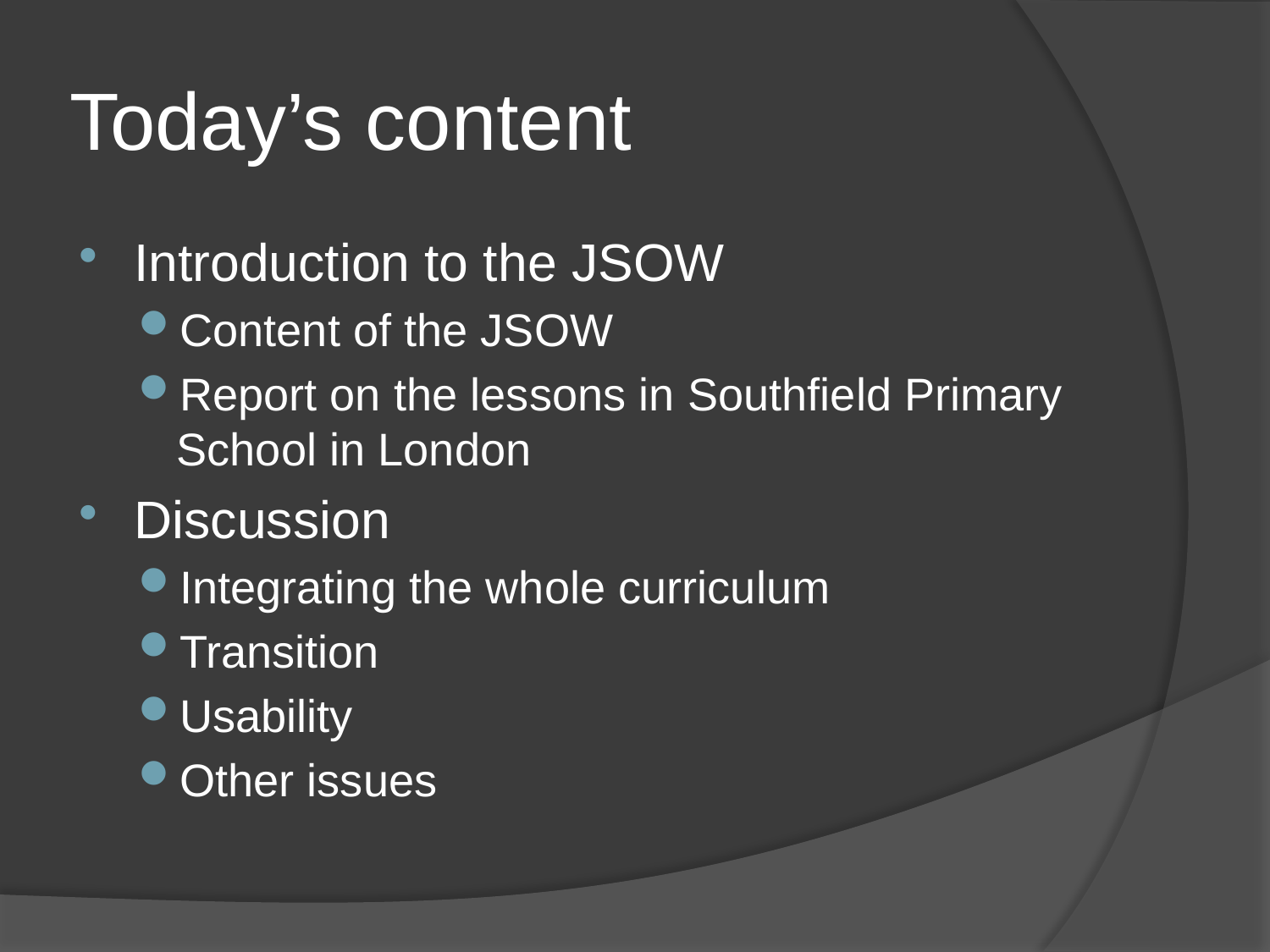

# Today’s content
Introduction to the JSOW
Content of the JSOW
Report on the lessons in Southfield Primary School in London
Discussion
Integrating the whole curriculum
Transition
Usability
Other issues